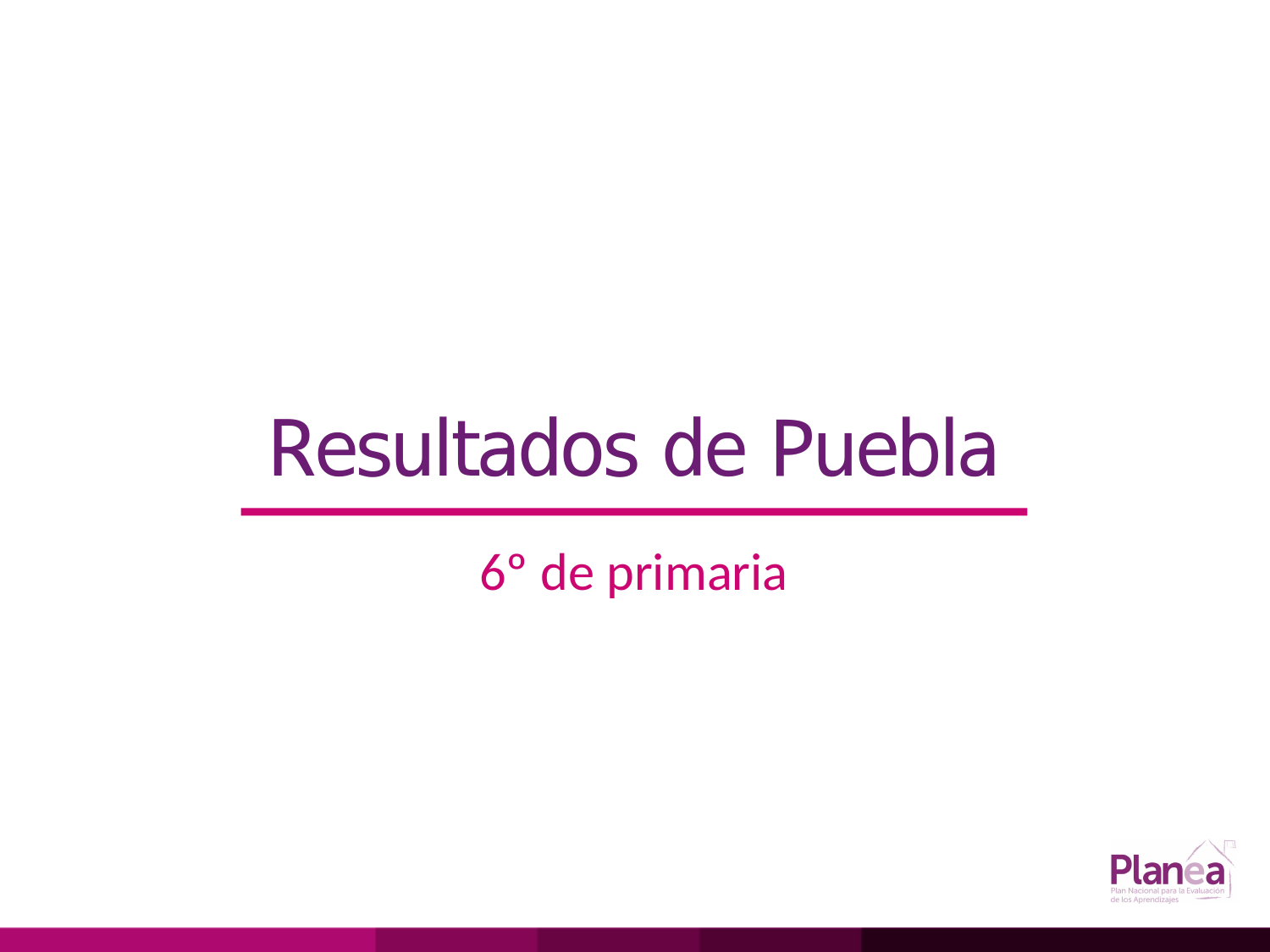

# Resultados de Puebla

6º de primaria